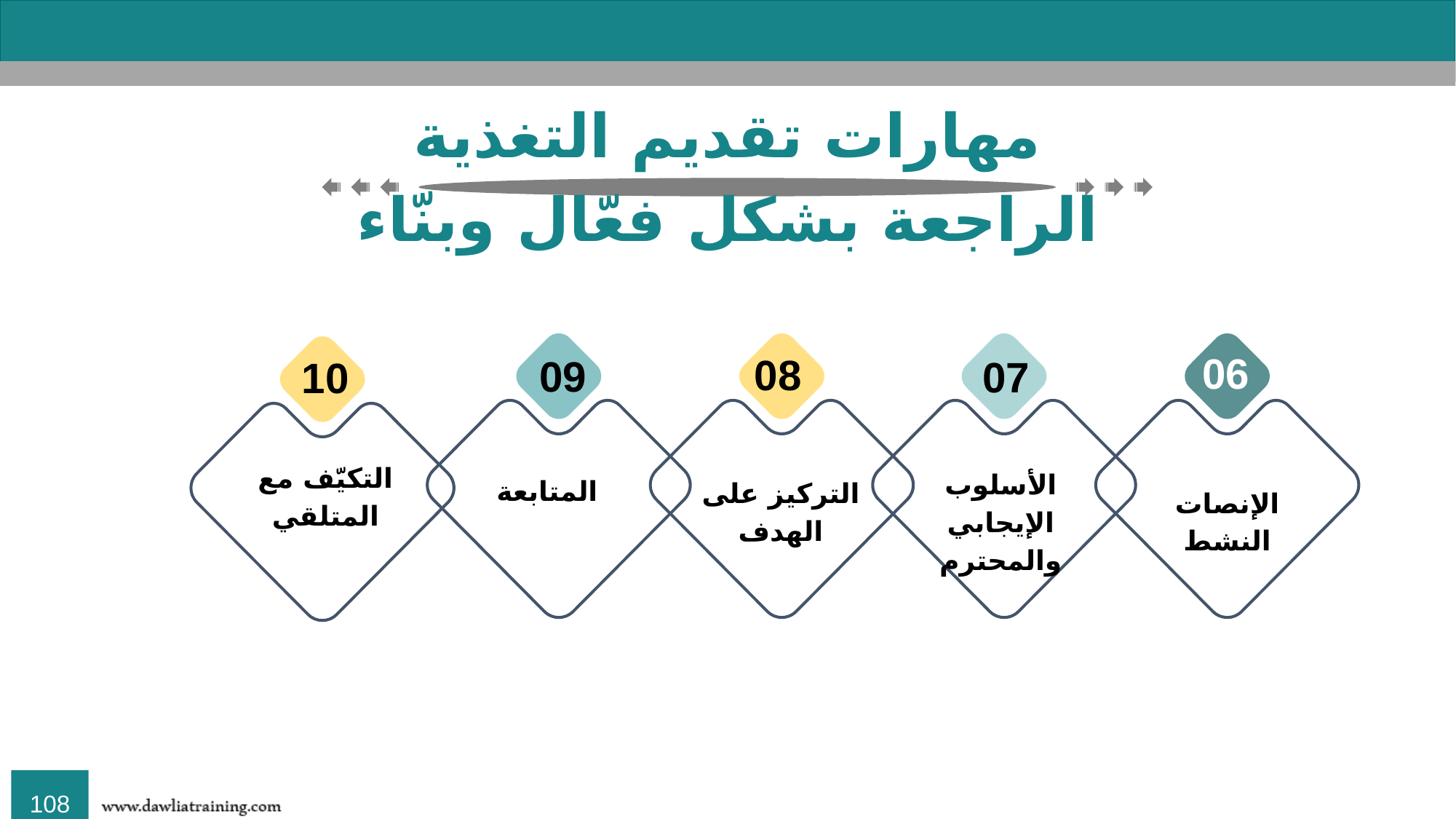

مهارات تقديم التغذية الراجعة بشكل فعّال وبنّاء

المتابعة
09

التركيز على الهدف
08

الأسلوب الإيجابي والمحترم
07

الإنصات النشط
06

التكيّف مع المتلقي
10